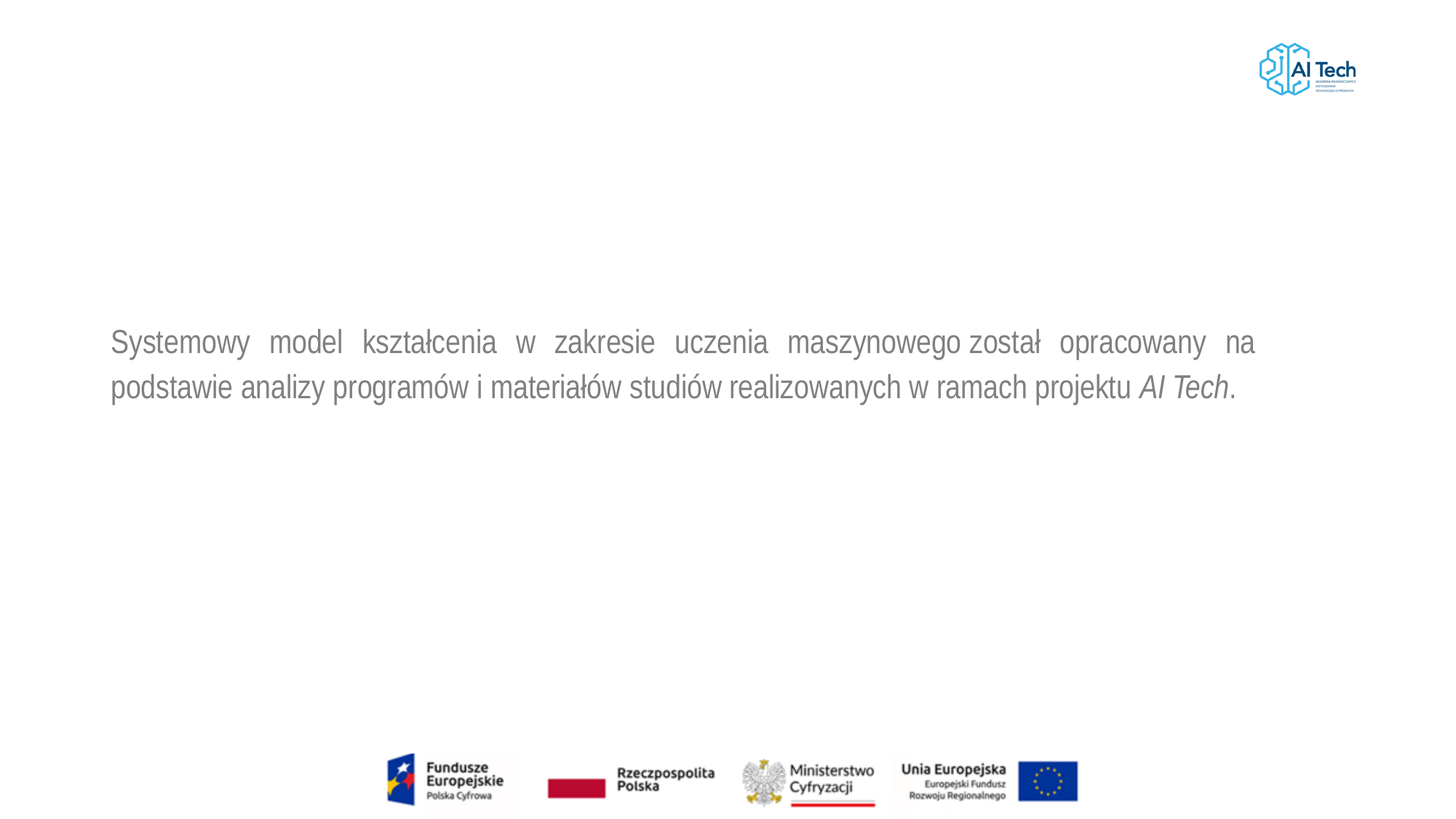

Systemowy model kształcenia w zakresie uczenia maszynowego został opracowany na podstawie analizy programów i materiałów studiów realizowanych w ramach projektu AI Tech.